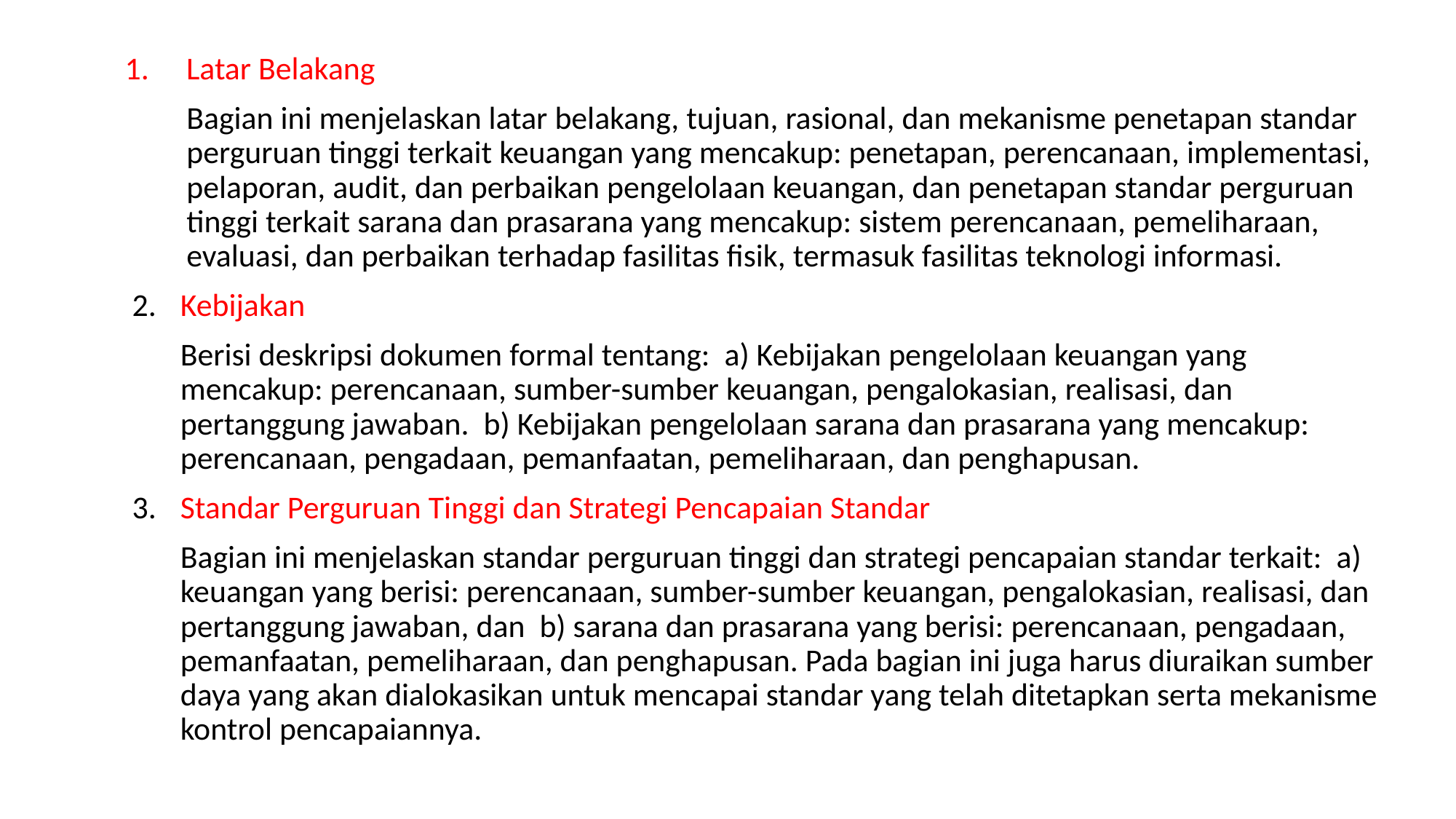

Latar Belakang
Bagian ini menjelaskan latar belakang, tujuan, rasional, dan mekanisme penetapan standar perguruan tinggi terkait keuangan yang mencakup: penetapan, perencanaan, implementasi, pelaporan, audit, dan perbaikan pengelolaan keuangan, dan penetapan standar perguruan tinggi terkait sarana dan prasarana yang mencakup: sistem perencanaan, pemeliharaan, evaluasi, dan perbaikan terhadap fasilitas fisik, termasuk fasilitas teknologi informasi.
 2. 	Kebijakan
Berisi deskripsi dokumen formal tentang:  a) Kebijakan pengelolaan keuangan yang mencakup: perencanaan, sumber-sumber keuangan, pengalokasian, realisasi, dan pertanggung jawaban.  b) Kebijakan pengelolaan sarana dan prasarana yang mencakup: perencanaan, pengadaan, pemanfaatan, pemeliharaan, dan penghapusan.
 3. 	Standar Perguruan Tinggi dan Strategi Pencapaian Standar
Bagian ini menjelaskan standar perguruan tinggi dan strategi pencapaian standar terkait:  a) keuangan yang berisi: perencanaan, sumber-sumber keuangan, pengalokasian, realisasi, dan pertanggung jawaban, dan  b) sarana dan prasarana yang berisi: perencanaan, pengadaan, pemanfaatan, pemeliharaan, dan penghapusan. Pada bagian ini juga harus diuraikan sumber daya yang akan dialokasikan untuk mencapai standar yang telah ditetapkan serta mekanisme kontrol pencapaiannya.